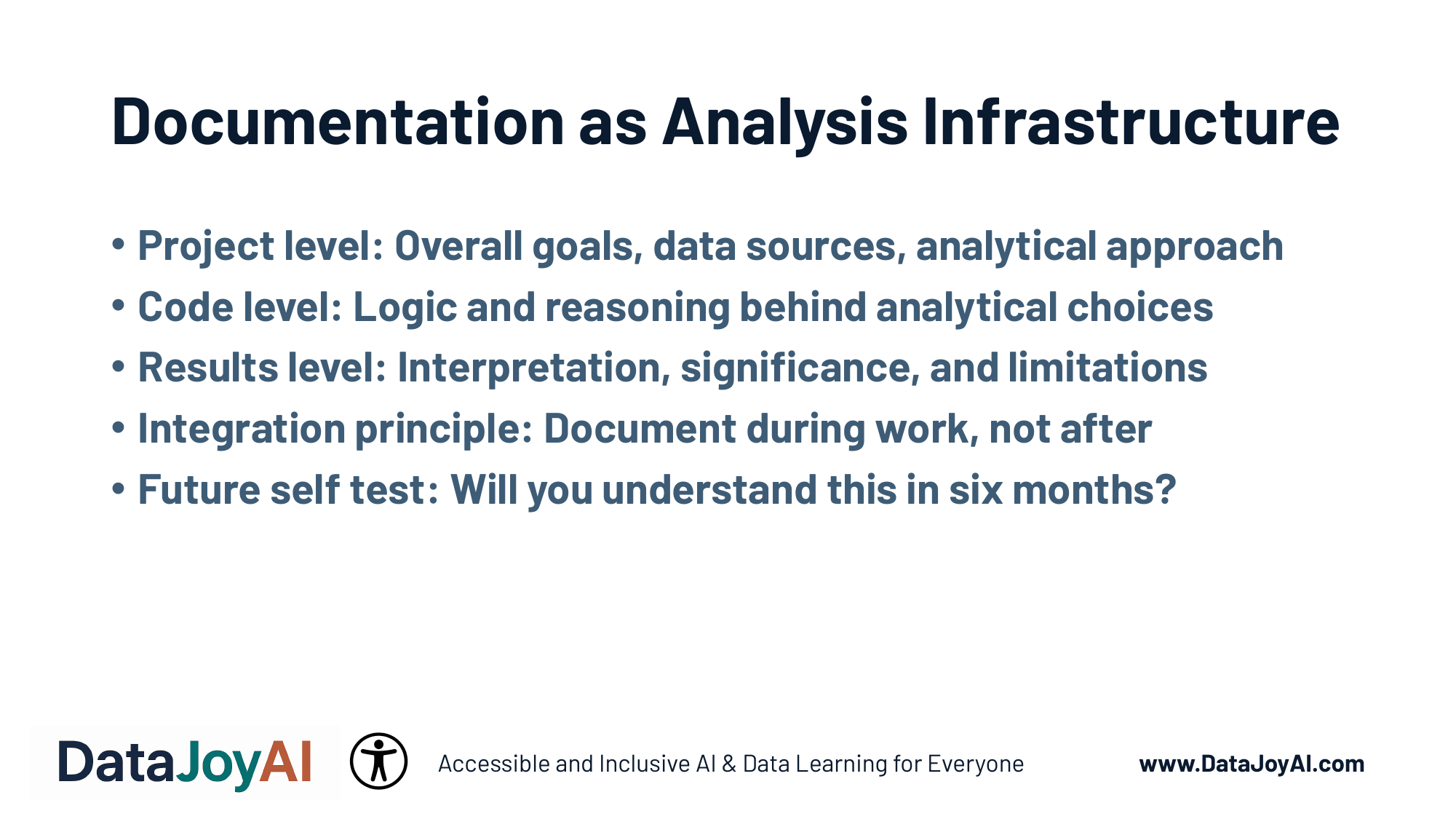

# Documentation as Analysis Infrastructure
Project level: Overall goals, data sources, analytical approach
Code level: Logic and reasoning behind analytical choices
Results level: Interpretation, significance, and limitations
Integration principle: Document during work, not after
Future self test: Will you understand this in six months?